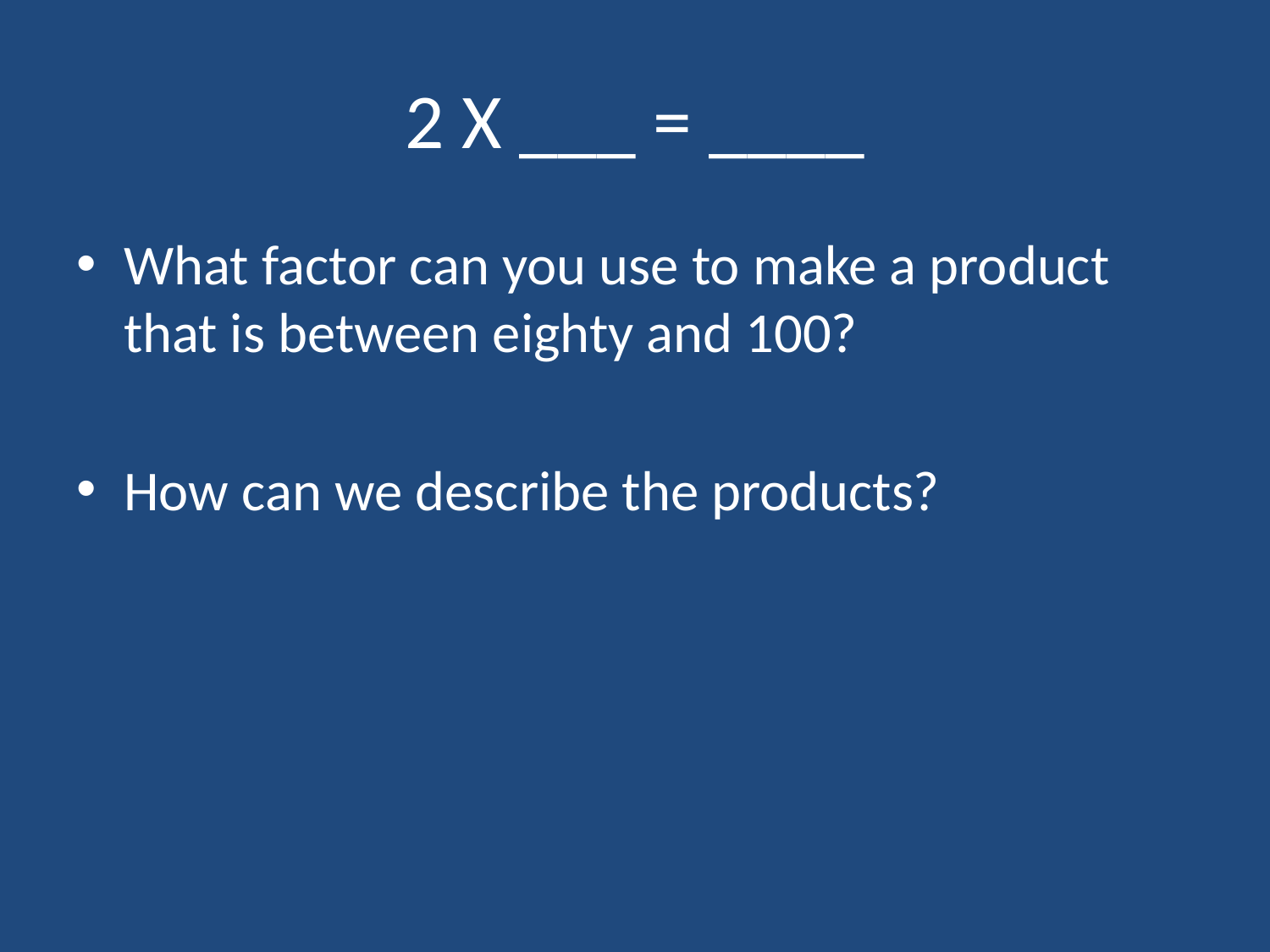

# 2 X ___ = ____
What factor can you use to make a product that is between eighty and 100?

How can we describe the products?